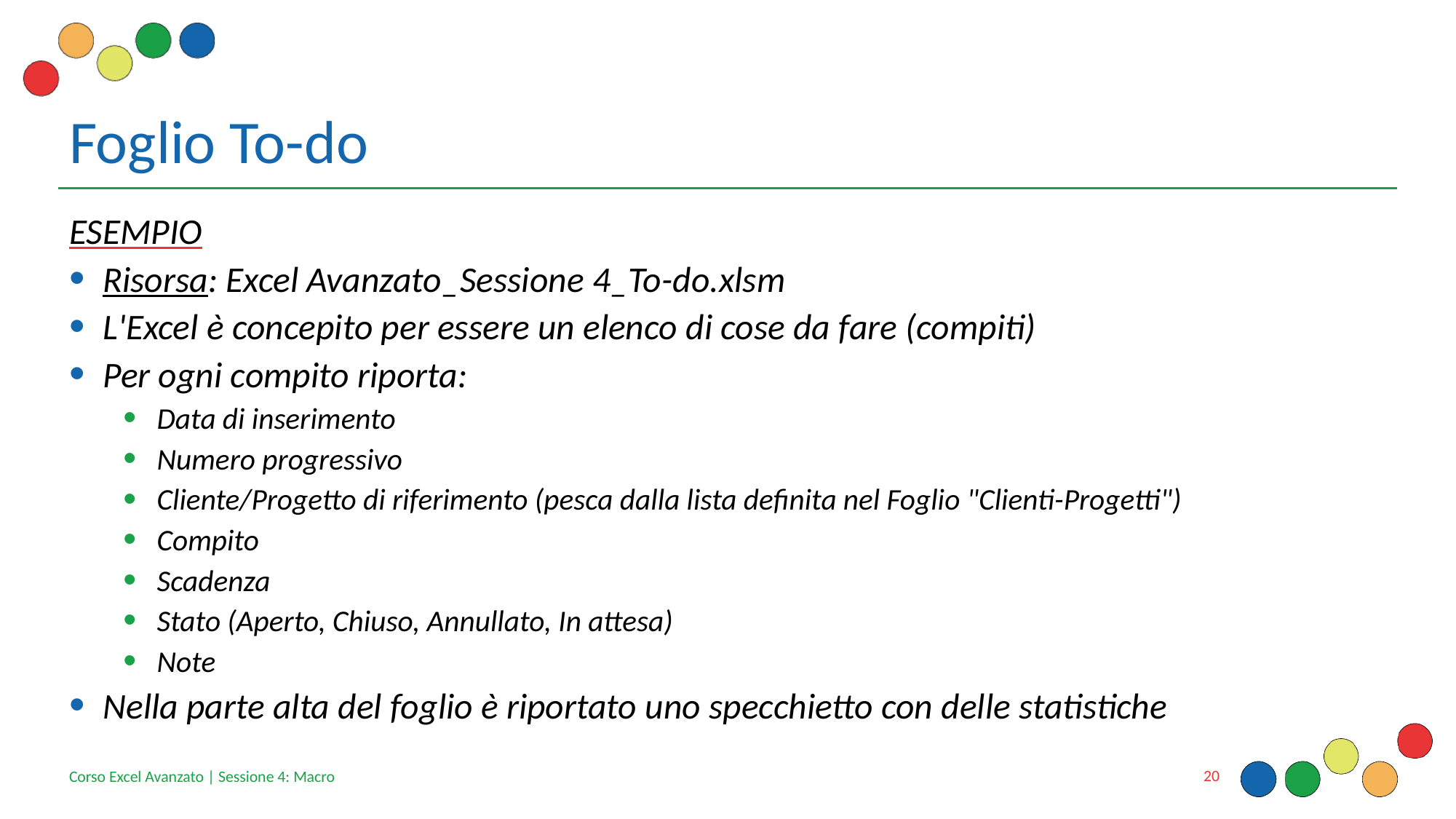

# Foglio To-do
ESEMPIO
Risorsa: Excel Avanzato_Sessione 4_To-do.xlsm
L'Excel è concepito per essere un elenco di cose da fare (compiti)
Per ogni compito riporta:
Data di inserimento
Numero progressivo
Cliente/Progetto di riferimento (pesca dalla lista definita nel Foglio "Clienti-Progetti")
Compito
Scadenza
Stato (Aperto, Chiuso, Annullato, In attesa)
Note
Nella parte alta del foglio è riportato uno specchietto con delle statistiche
20
Corso Excel Avanzato | Sessione 4: Macro